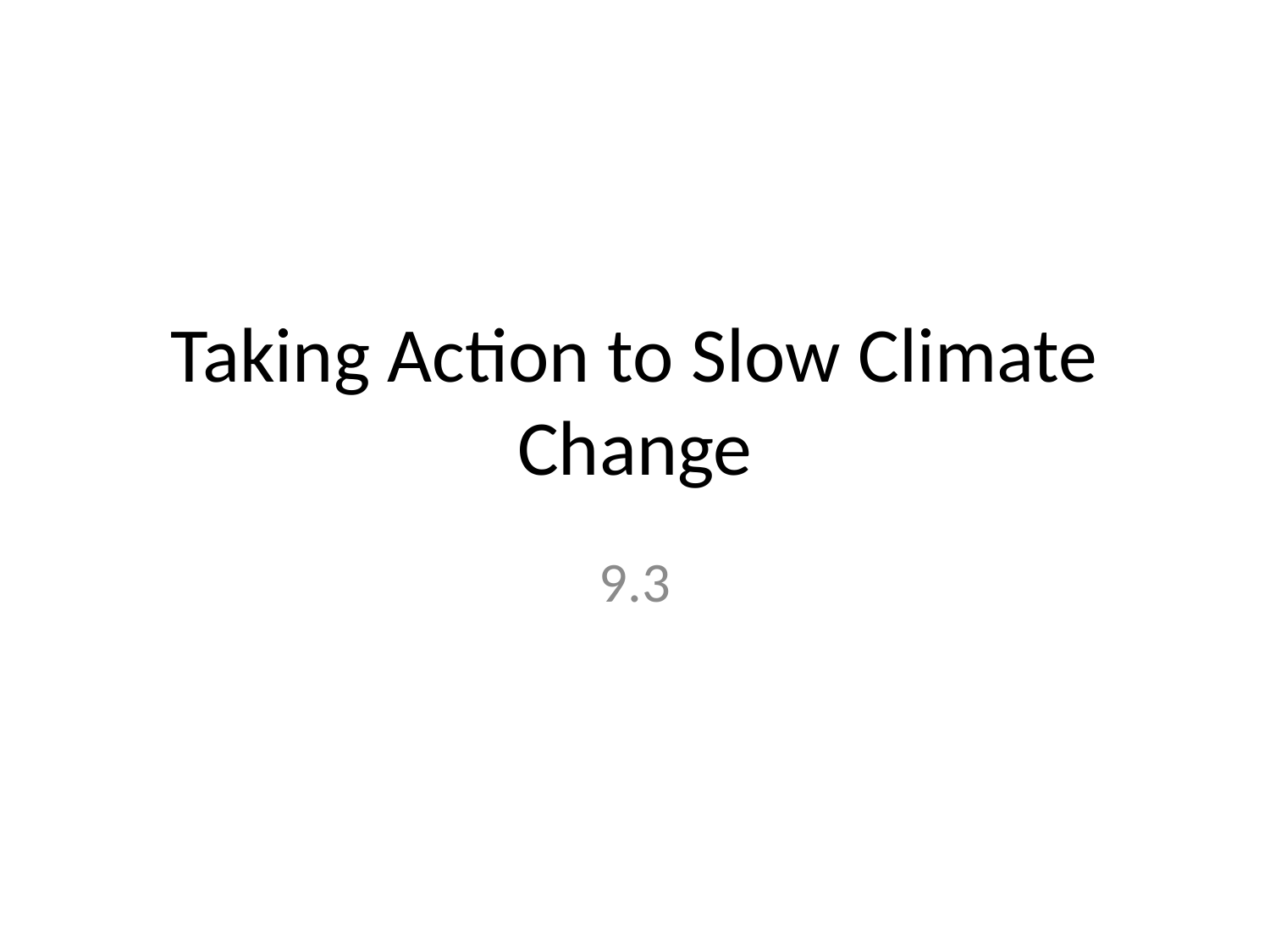

# Taking Action to Slow Climate Change
9.3